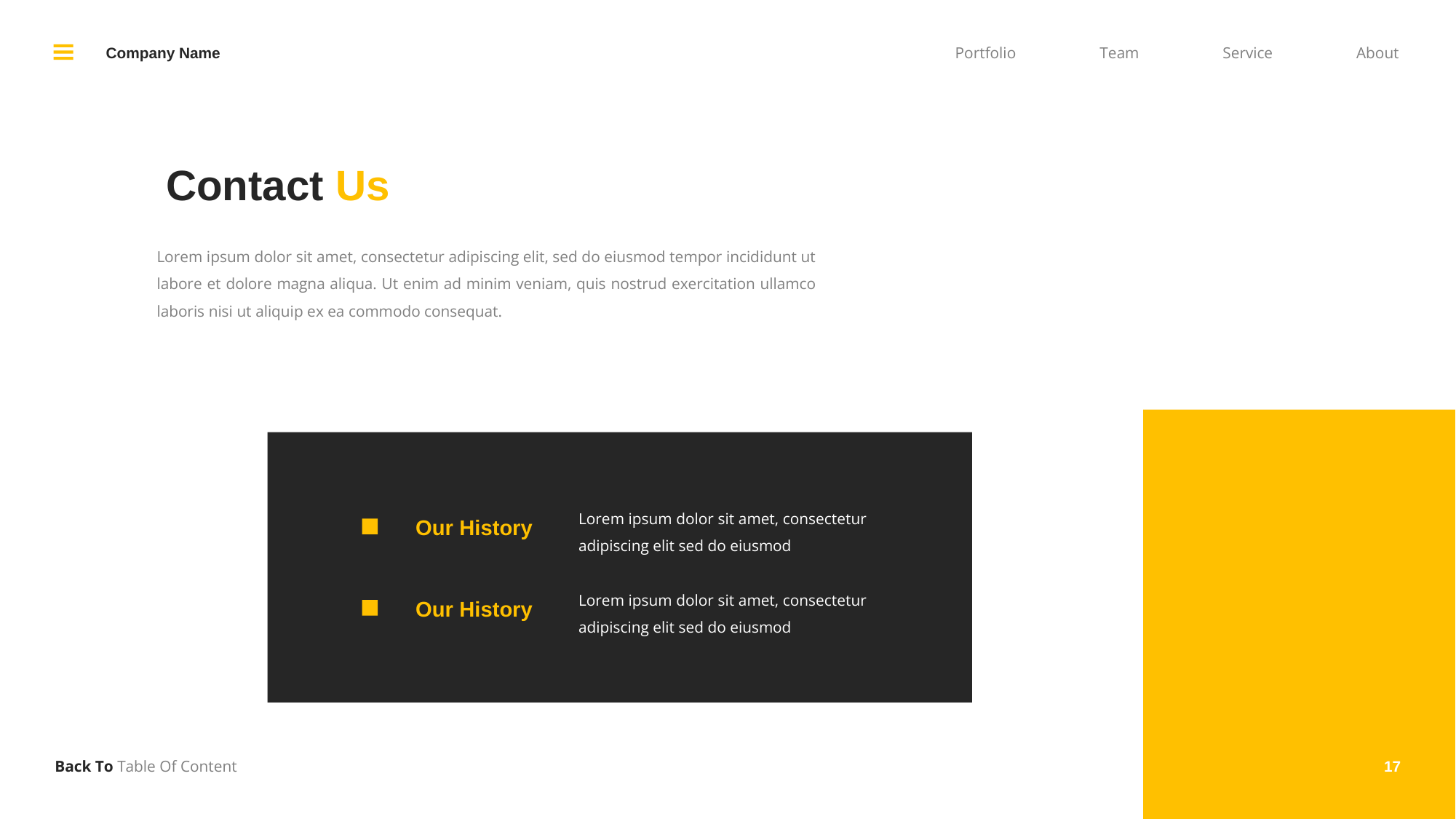

Company Name
Portfolio
Team
Service
About

Contact Us
Lorem ipsum dolor sit amet, consectetur adipiscing elit, sed do eiusmod tempor incididunt ut labore et dolore magna aliqua. Ut enim ad minim veniam, quis nostrud exercitation ullamco laboris nisi ut aliquip ex ea commodo consequat.

Lorem ipsum dolor sit amet, consectetur adipiscing elit sed do eiusmod
Our History

Lorem ipsum dolor sit amet, consectetur adipiscing elit sed do eiusmod
Our History

17
Back To Table Of Content